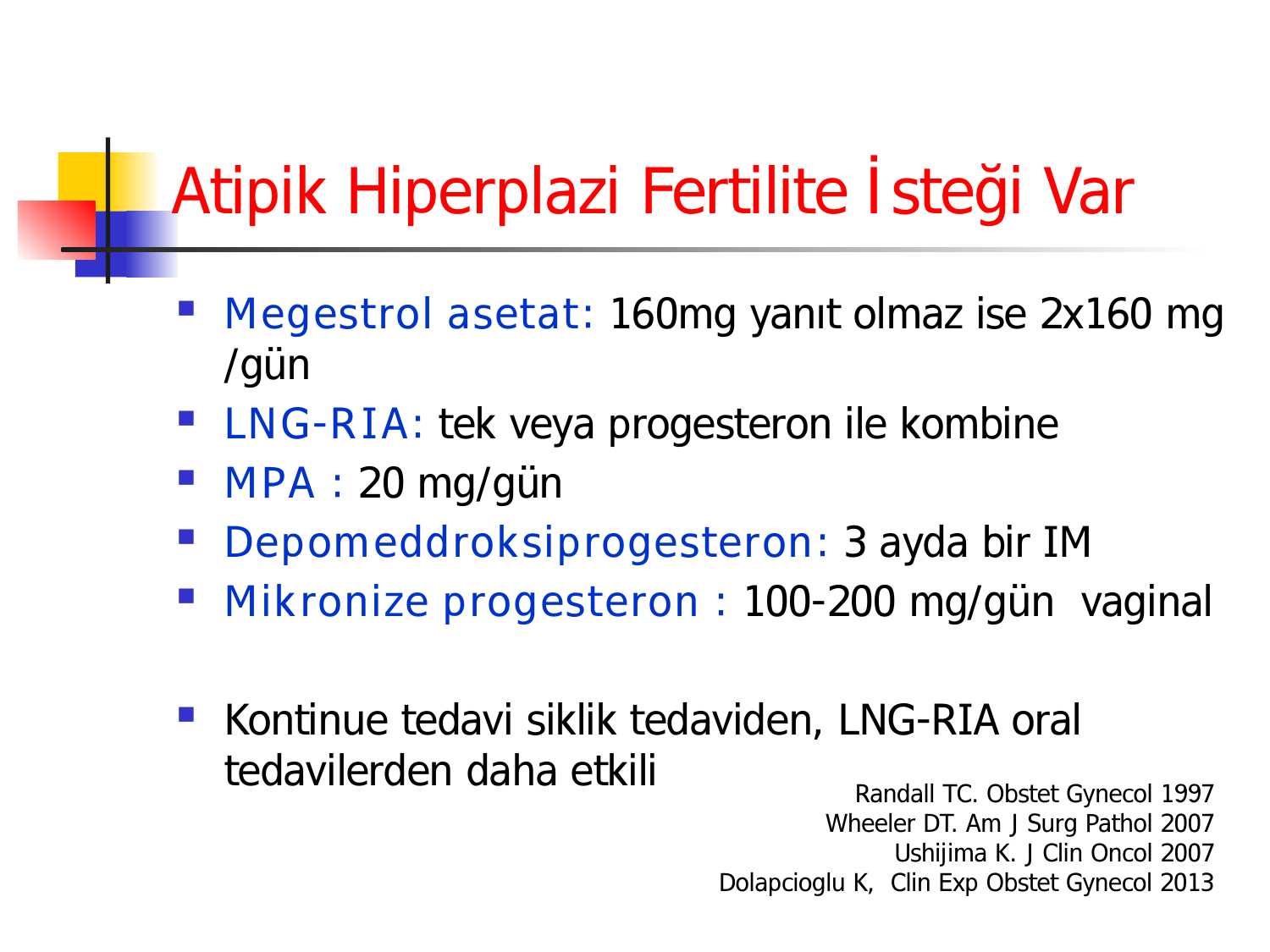

# Atipik Hiperplazi Fertilite İsteği Var
Megestrol asetat: 160mg yanıt olmaz ise 2x160 mg /gün
LNG-RIA: tek veya progesteron ile kombine
MPA : 20 mg/gün
Depomeddroksiprogesteron: 3 ayda bir IM
Mikronize progesteron : 100-200 mg/gün  vaginal

Kontinue tedavi siklik tedaviden, LNG-RIA oral tedavilerden daha etkili

Randall TC. Obstet Gynecol 1997
Wheeler DT. Am J Surg Pathol 2007
Ushijima K. J Clin Oncol 2007
Dolapcioglu K,  Clin Exp Obstet Gynecol 2013